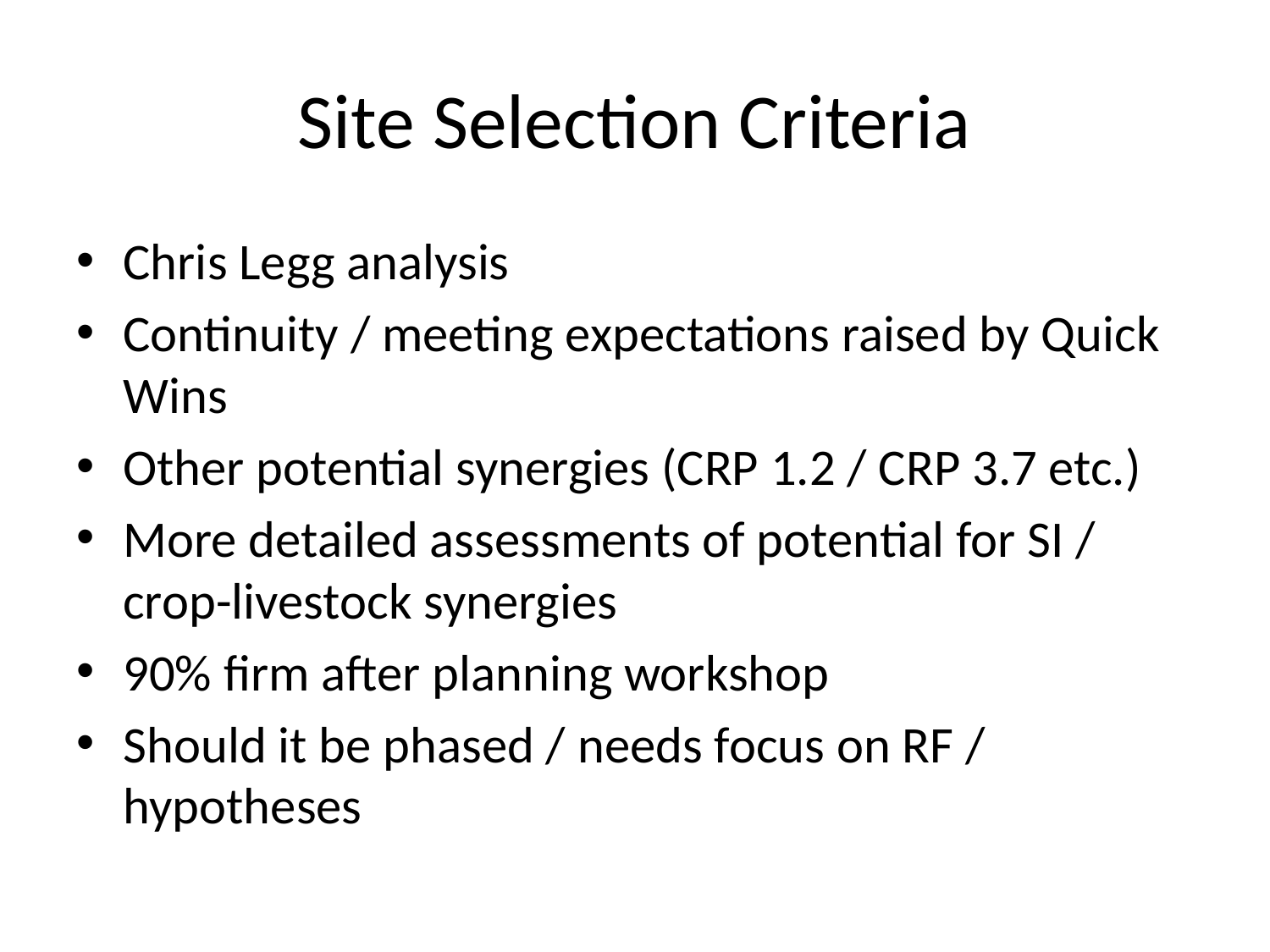

# Site Selection Criteria
Chris Legg analysis
Continuity / meeting expectations raised by Quick Wins
Other potential synergies (CRP 1.2 / CRP 3.7 etc.)
More detailed assessments of potential for SI / crop-livestock synergies
90% firm after planning workshop
Should it be phased / needs focus on RF / hypotheses